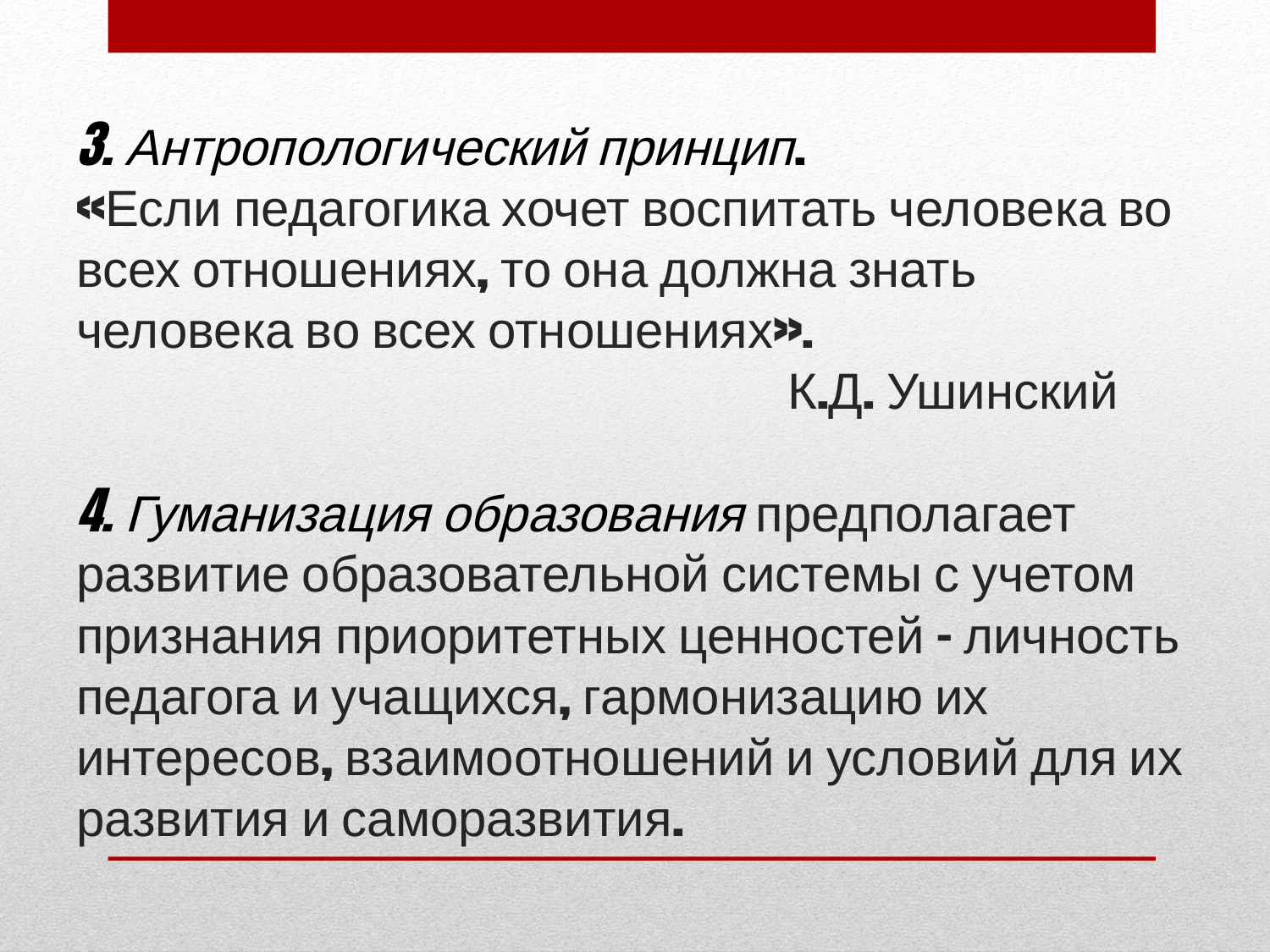

# 3. Антропологический принцип. «Если педагогика хочет воспитать человека во всех отношениях, то она должна знать человека во всех отношениях». К.Д. Ушинский 4. Гуманизация образования предполагает развитие образовательной системы с учетом признания приоритетных ценностей – личность педагога и учащихся, гармонизацию их интересов, взаимоотношений и условий для их развития и саморазвития.